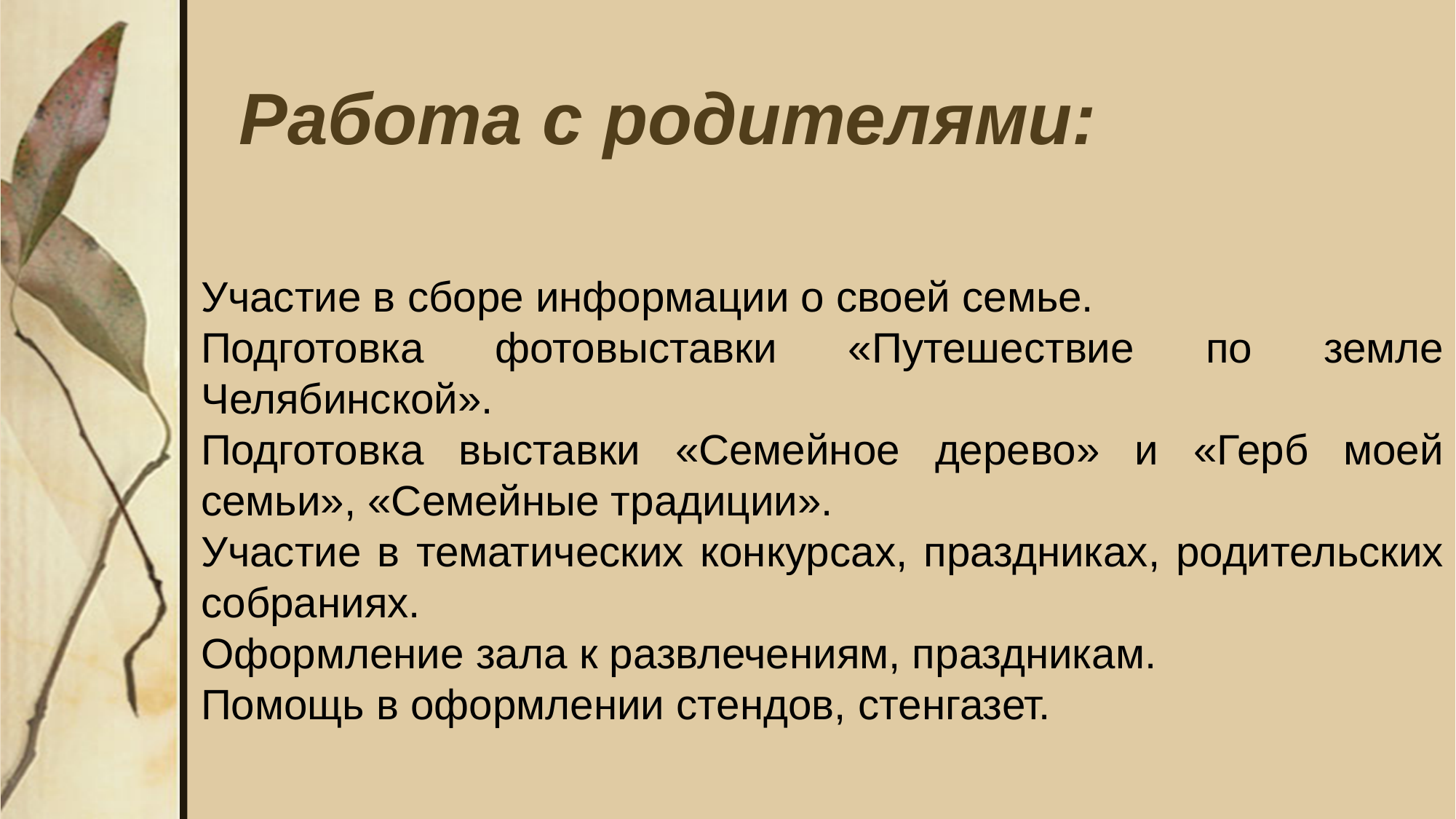

# Работа с родителями:
Участие в сборе информации о своей семье.
Подготовка фотовыставки «Путешествие по земле Челябинской».
Подготовка выставки «Семейное дерево» и «Герб моей семьи», «Семейные традиции».
Участие в тематических конкурсах, праздниках, родительских собраниях.
Оформление зала к развлечениям, праздникам.
Помощь в оформлении стендов, стенгазет.